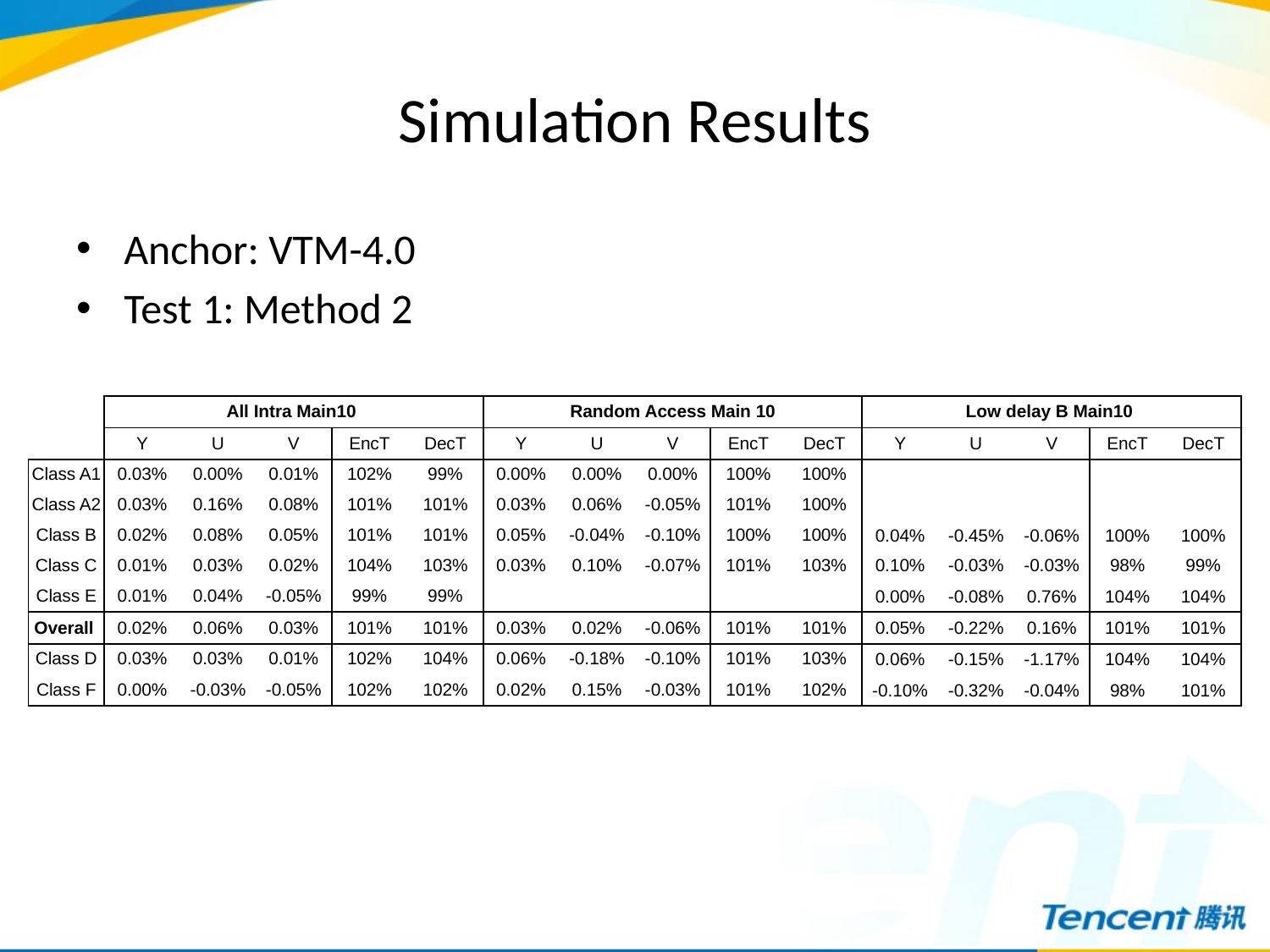

# Simulation Results
Anchor: VTM-4.0
Test 1: Method 2

|  | All Intra Main10 |  |  |  |  | Random Access Main 10 |  |  |  |  | Low delay B Main10 |  |  |  |  |
| --- | --- | --- | --- | --- | --- | --- | --- | --- | --- | --- | --- | --- | --- | --- | --- |
|  | Y | U | V | EncT | DecT | Y | U | V | EncT | DecT | Y | U | V | EncT | DecT |
| Class A1 | 0.03% | 0.00% | 0.01% | 102% | 99% | 0.00% | 0.00% | 0.00% | 100% | 100% |  |  |  |  |  |
| Class A2 | 0.03% | 0.16% | 0.08% | 101% | 101% | 0.03% | 0.06% | -0.05% | 101% | 100% |  |  |  |  |  |
| Class B | 0.02% | 0.08% | 0.05% | 101% | 101% | 0.05% | -0.04% | -0.10% | 100% | 100% | 0.04% | -0.45% | -0.06% | 100% | 100% |
| Class C | 0.01% | 0.03% | 0.02% | 104% | 103% | 0.03% | 0.10% | -0.07% | 101% | 103% | 0.10% | -0.03% | -0.03% | 98% | 99% |
| Class E | 0.01% | 0.04% | -0.05% | 99% | 99% |  |  |  |  |  | 0.00% | -0.08% | 0.76% | 104% | 104% |
| Overall | 0.02% | 0.06% | 0.03% | 101% | 101% | 0.03% | 0.02% | -0.06% | 101% | 101% | 0.05% | -0.22% | 0.16% | 101% | 101% |
| Class D | 0.03% | 0.03% | 0.01% | 102% | 104% | 0.06% | -0.18% | -0.10% | 101% | 103% | 0.06% | -0.15% | -1.17% | 104% | 104% |
| Class F | 0.00% | -0.03% | -0.05% | 102% | 102% | 0.02% | 0.15% | -0.03% | 101% | 102% | -0.10% | -0.32% | -0.04% | 98% | 101% |